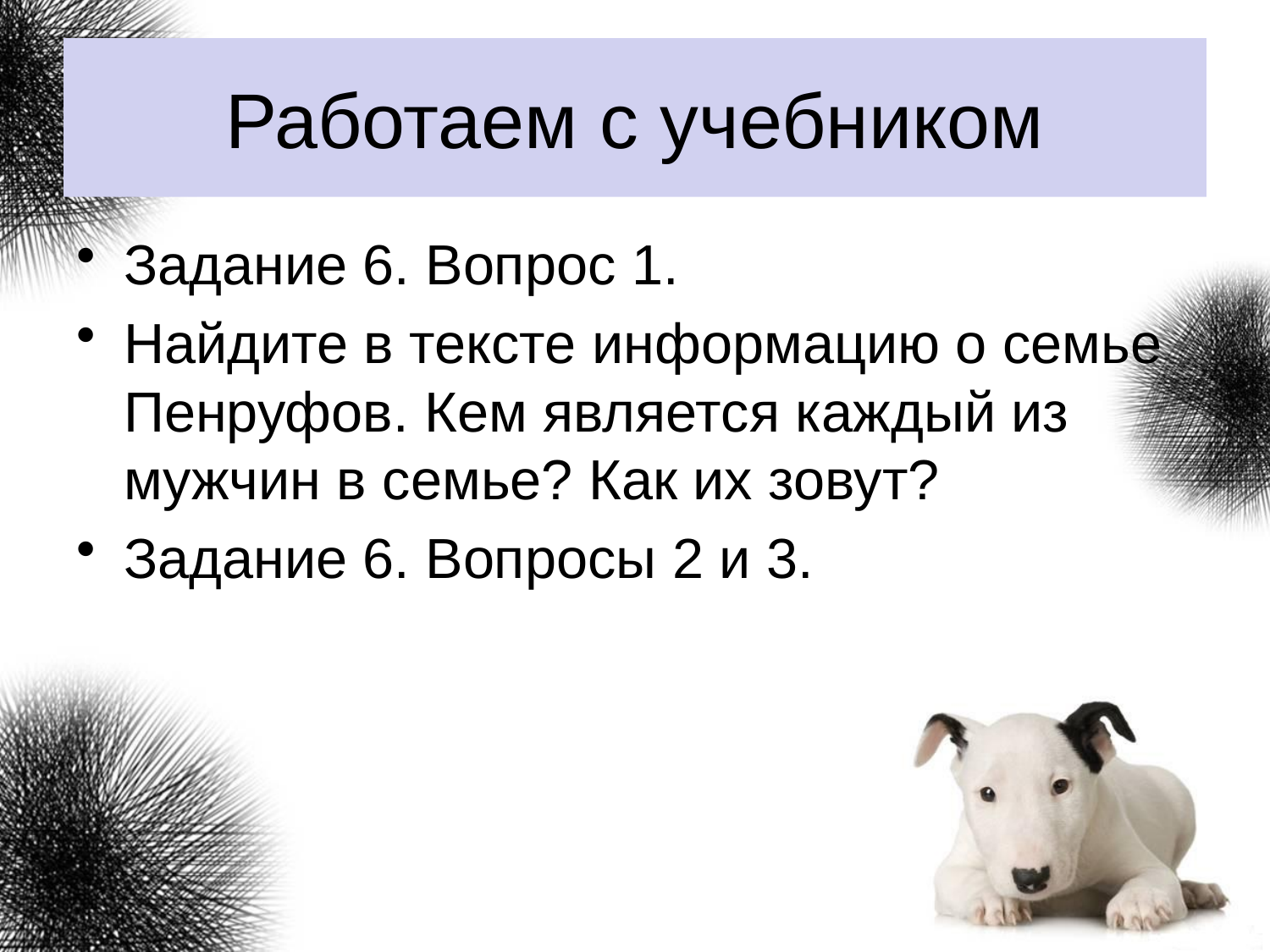

# Работаем с учебником
Задание 6. Вопрос 1.
Найдите в тексте информацию о семье Пенруфов. Кем является каждый из мужчин в семье? Как их зовут?
Задание 6. Вопросы 2 и 3.